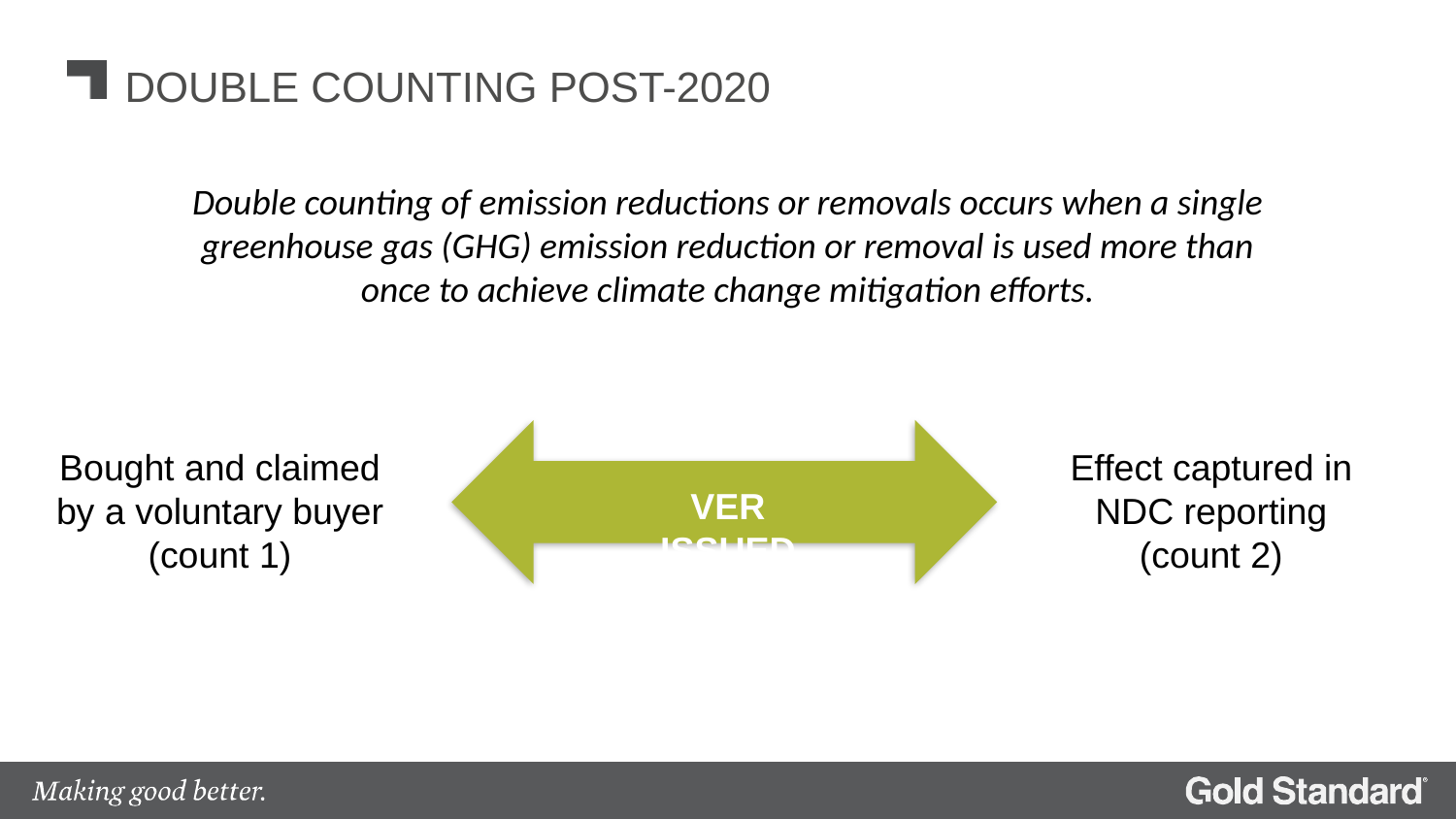

# DOUBLE COUNTING POST-2020
Double counting of emission reductions or removals occurs when a single greenhouse gas (GHG) emission reduction or removal is used more than once to achieve climate change mitigation efforts.

Bought and claimed by a voluntary buyer (count 1)
Effect captured in NDC reporting (count 2)
VER ISSUED